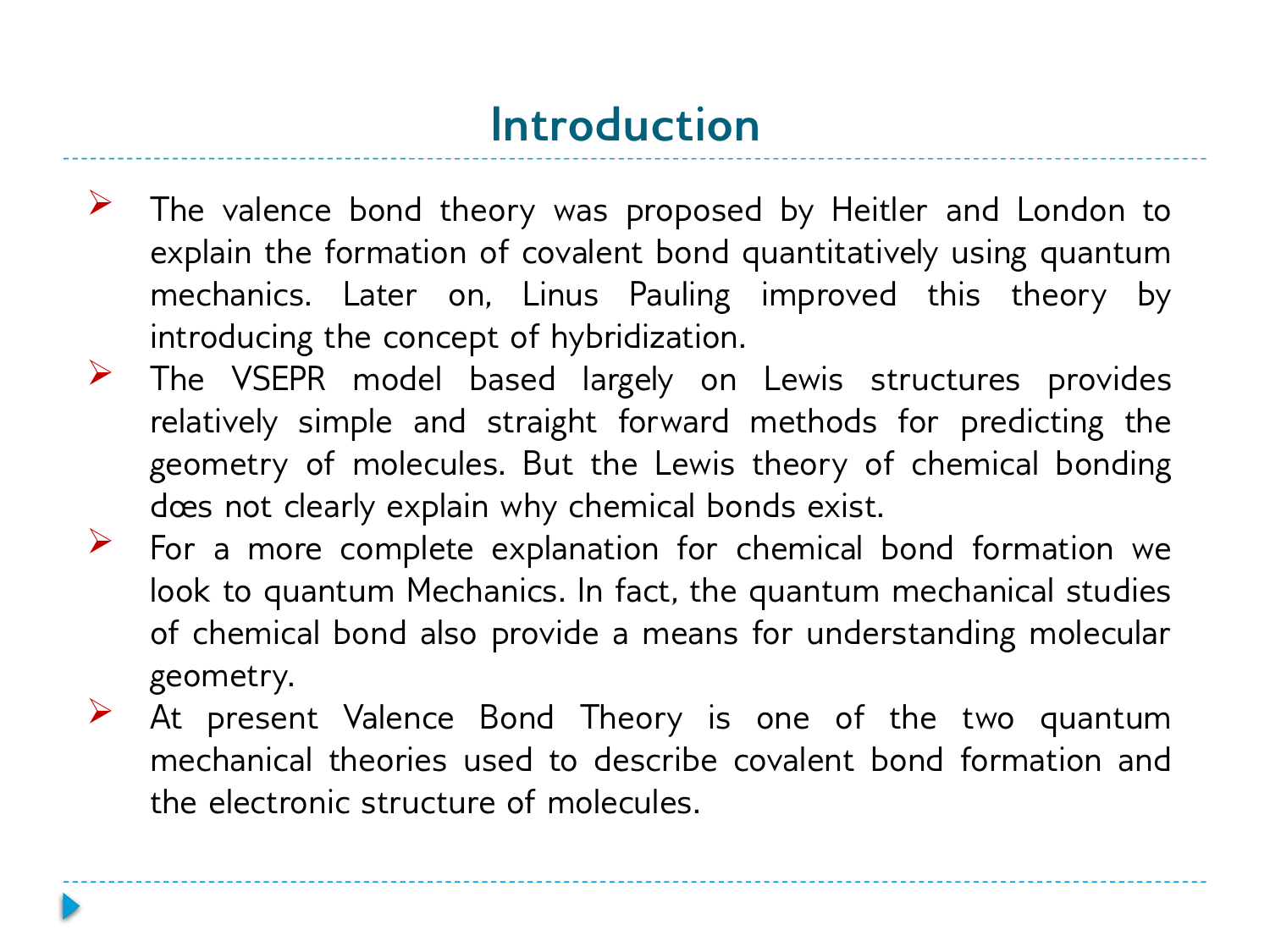

# Introduction
The valence bond theory was proposed by Heitler and London to explain the formation of covalent bond quantitatively using quantum mechanics. Later on, Linus Pauling improved this theory by introducing the concept of hybridization.
The VSEPR model based largely on Lewis structures provides relatively simple and straight forward methods for predicting the geometry of molecules. But the Lewis theory of chemical bonding does not clearly explain why chemical bonds exist.
For a more complete explanation for chemical bond formation we look to quantum Mechanics. In fact, the quantum mechanical studies of chemical bond also provide a means for understanding molecular geometry.
At present Valence Bond Theory is one of the two quantum mechanical theories used to describe covalent bond formation and the electronic structure of molecules.